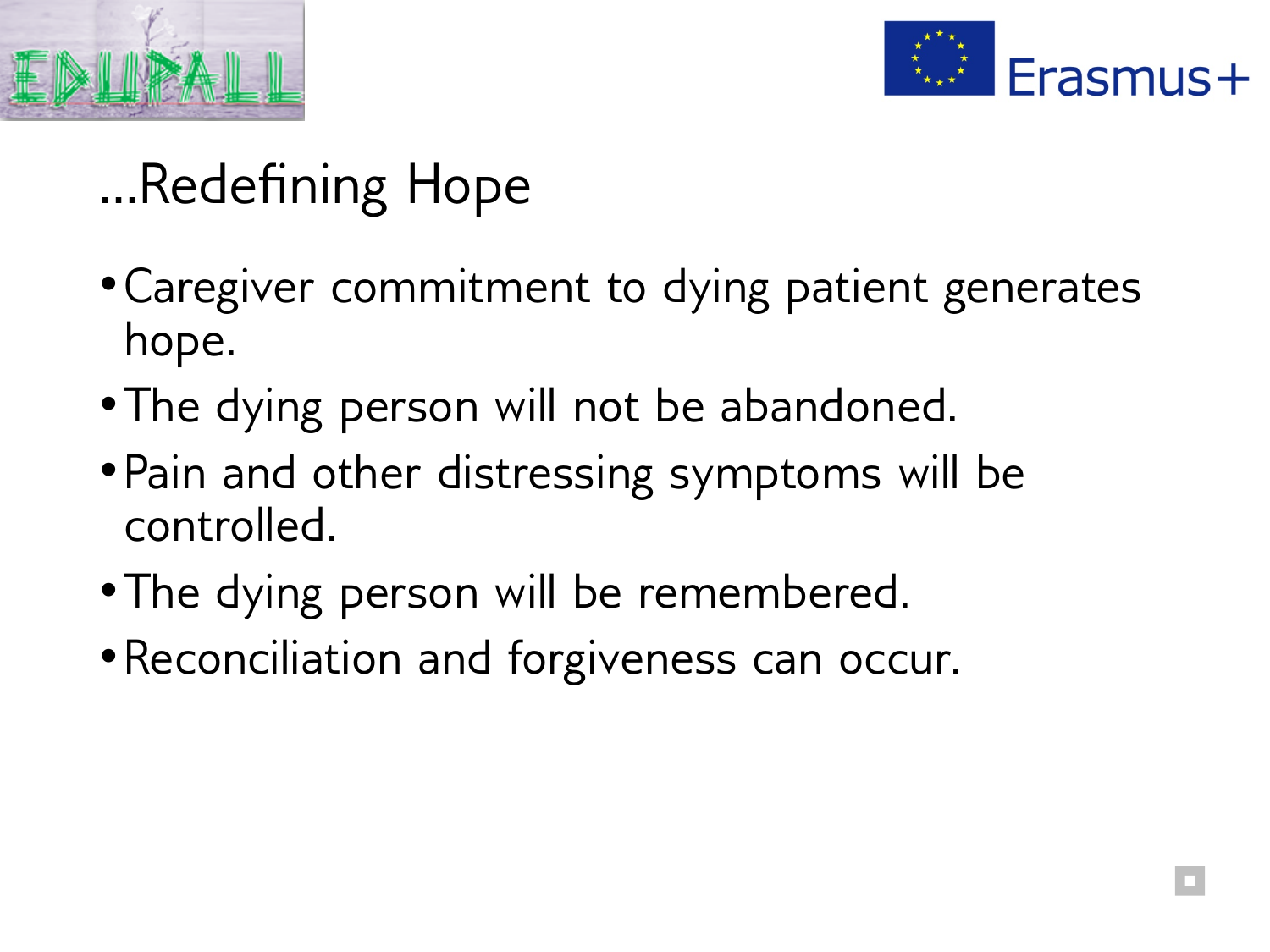

# …Redefining Hope
Caregiver commitment to dying patient generates hope.
The dying person will not be abandoned.
Pain and other distressing symptoms will be controlled.
The dying person will be remembered.
Reconciliation and forgiveness can occur.